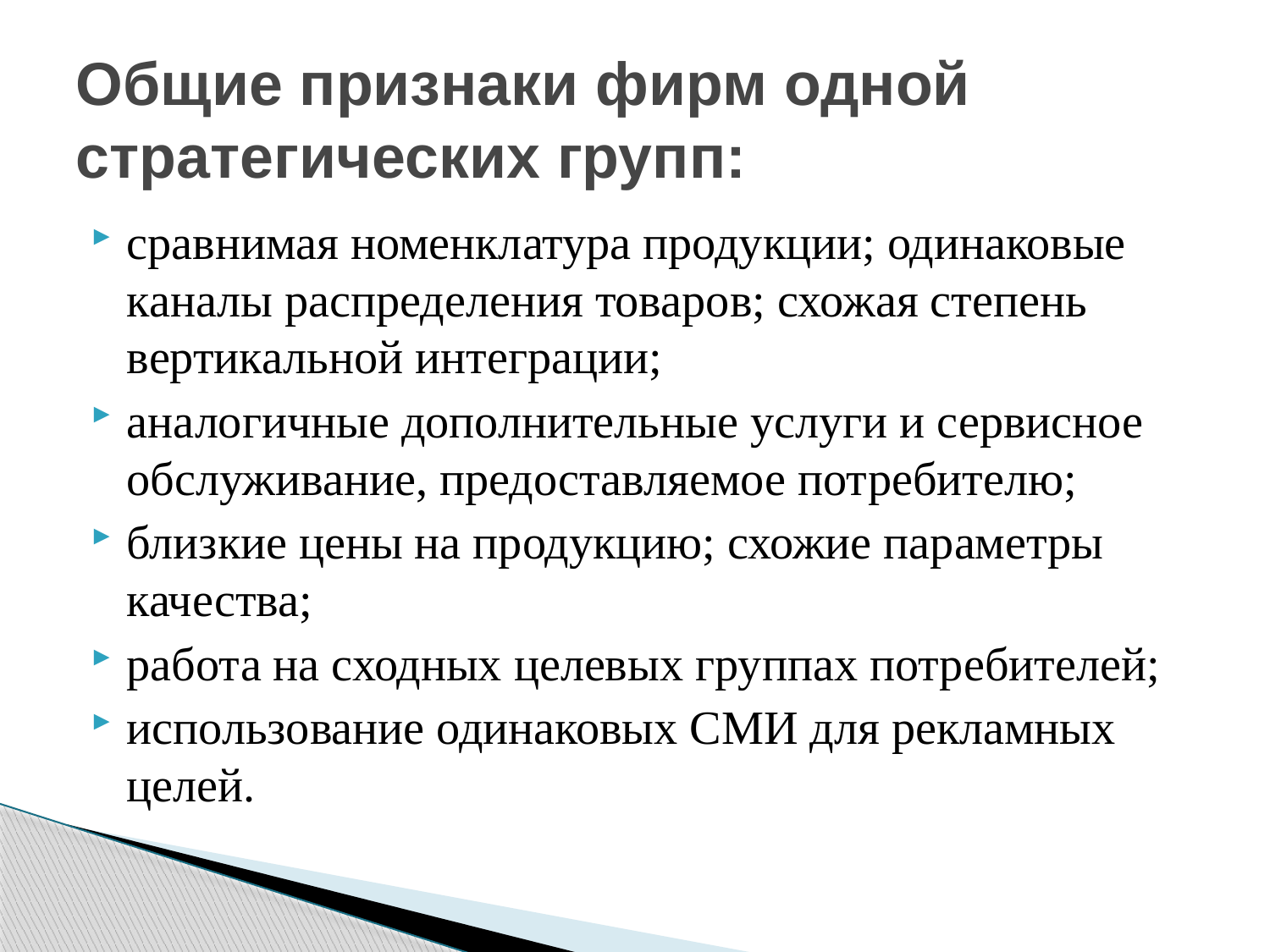

# Общие признаки фирм одной стратегических групп:
сравнимая номенклатура продукции; одинаковые каналы распределения товаров; схожая степень вертикальной интеграции;
аналогичные дополнительные услуги и сервисное обслуживание, предоставляемое потребителю;
близкие цены на продукцию; схожие параметры качества;
работа на сходных целевых группах потребителей;
использование одинаковых СМИ для рекламных целей.